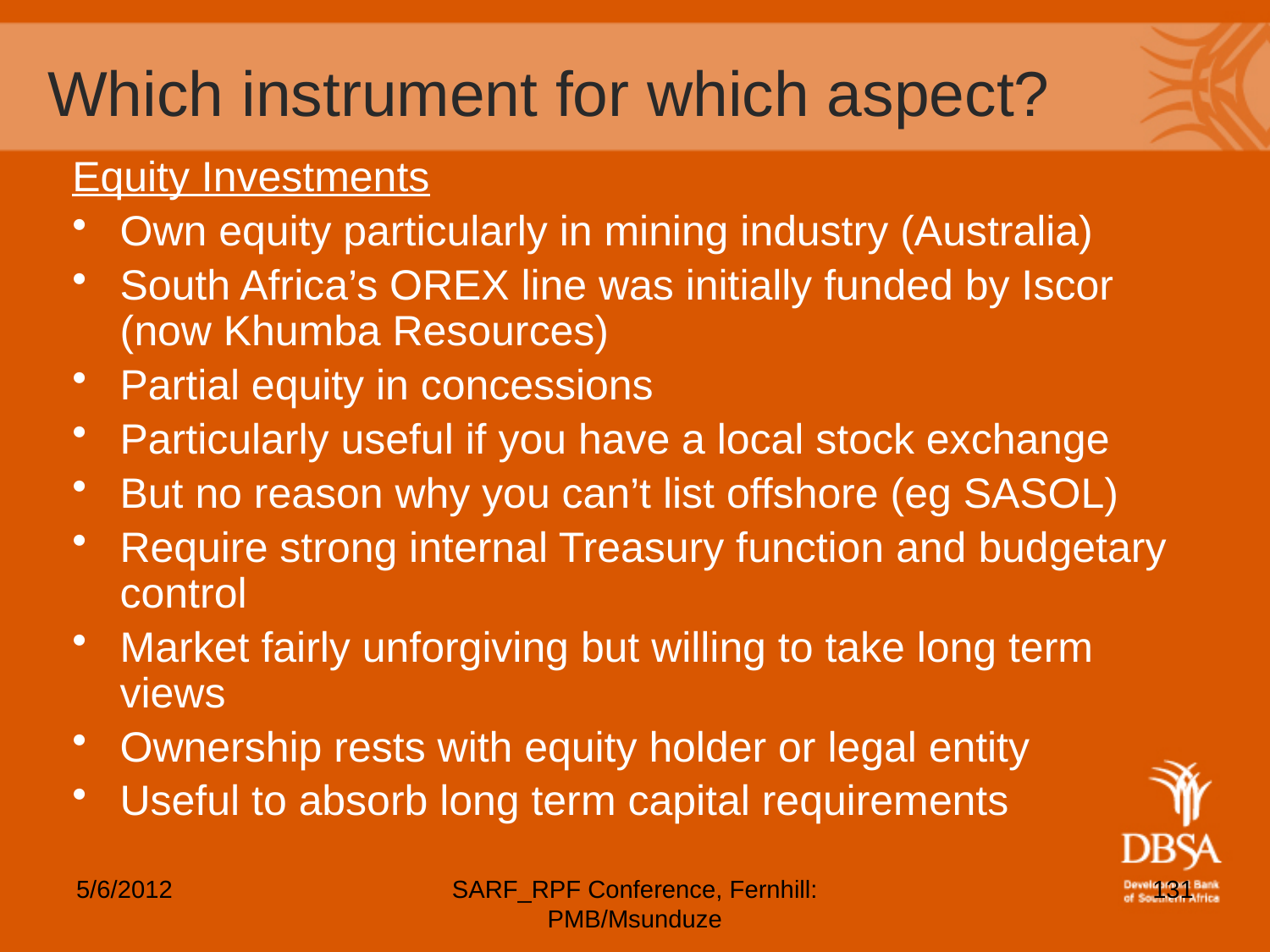

# Which instrument for which aspect?
Equity Investments
Own equity particularly in mining industry (Australia)
South Africa’s OREX line was initially funded by Iscor (now Khumba Resources)
Partial equity in concessions
Particularly useful if you have a local stock exchange
But no reason why you can’t list offshore (eg SASOL)
Require strong internal Treasury function and budgetary control
Market fairly unforgiving but willing to take long term views
Ownership rests with equity holder or legal entity
Useful to absorb long term capital requirements
5/6/2012
SARF_RPF Conference, Fernhill: PMB/Msunduze
131